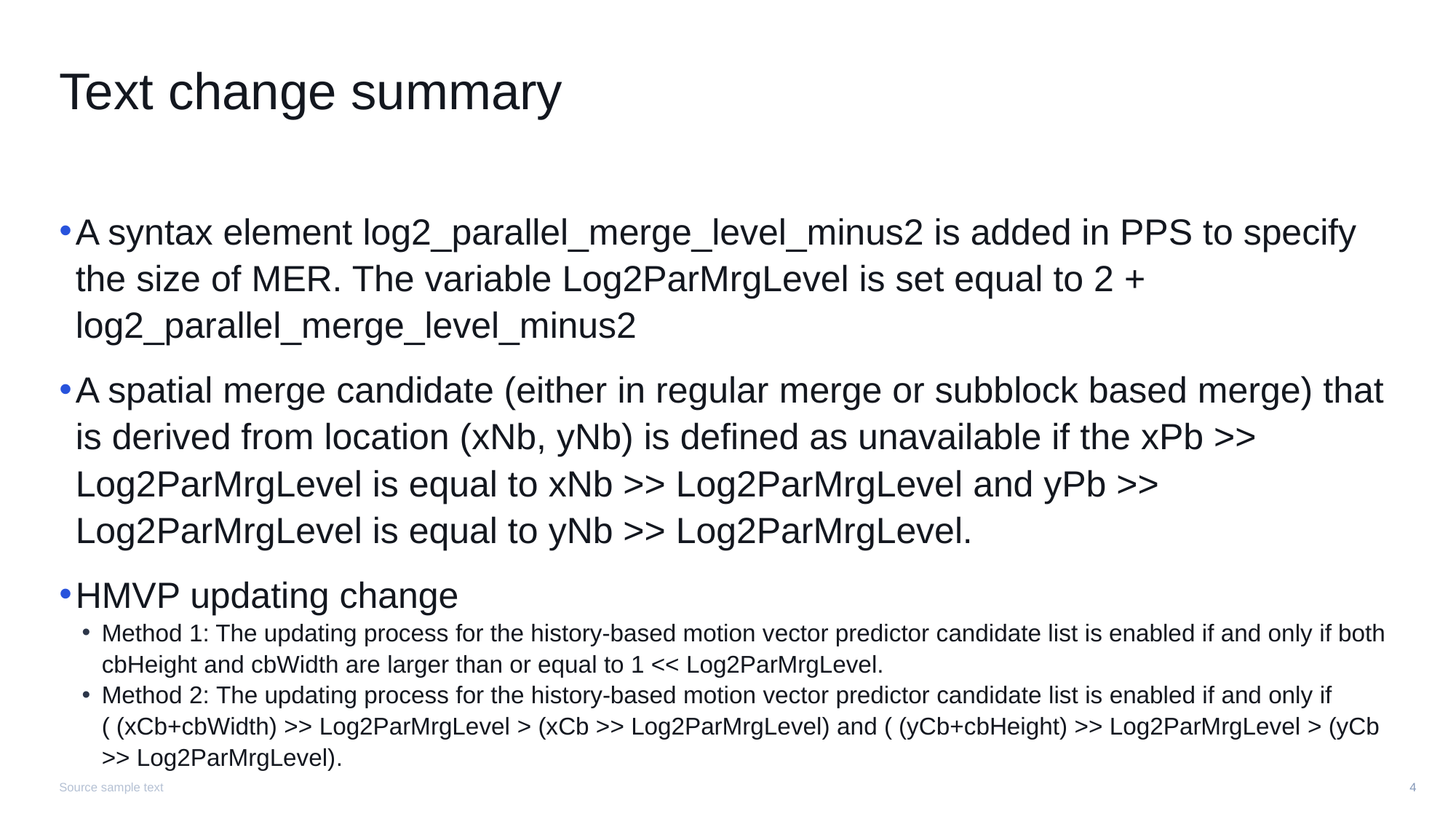

# Text change summary

A syntax element log2_parallel_merge_level_minus2 is added in PPS to specify the size of MER. The variable Log2ParMrgLevel is set equal to 2 + log2_parallel_merge_level_minus2
A spatial merge candidate (either in regular merge or subblock based merge) that is derived from location (xNb, yNb) is defined as unavailable if the xPb >> Log2ParMrgLevel is equal to xNb >> Log2ParMrgLevel and yPb >> Log2ParMrgLevel is equal to yNb >> Log2ParMrgLevel.
HMVP updating change
Method 1: The updating process for the history-based motion vector predictor candidate list is enabled if and only if both cbHeight and cbWidth are larger than or equal to 1 << Log2ParMrgLevel.
Method 2: The updating process for the history-based motion vector predictor candidate list is enabled if and only if ( (xCb+cbWidth) >> Log2ParMrgLevel > (xCb >> Log2ParMrgLevel) and ( (yCb+cbHeight) >> Log2ParMrgLevel > (yCb >> Log2ParMrgLevel).

Source sample text